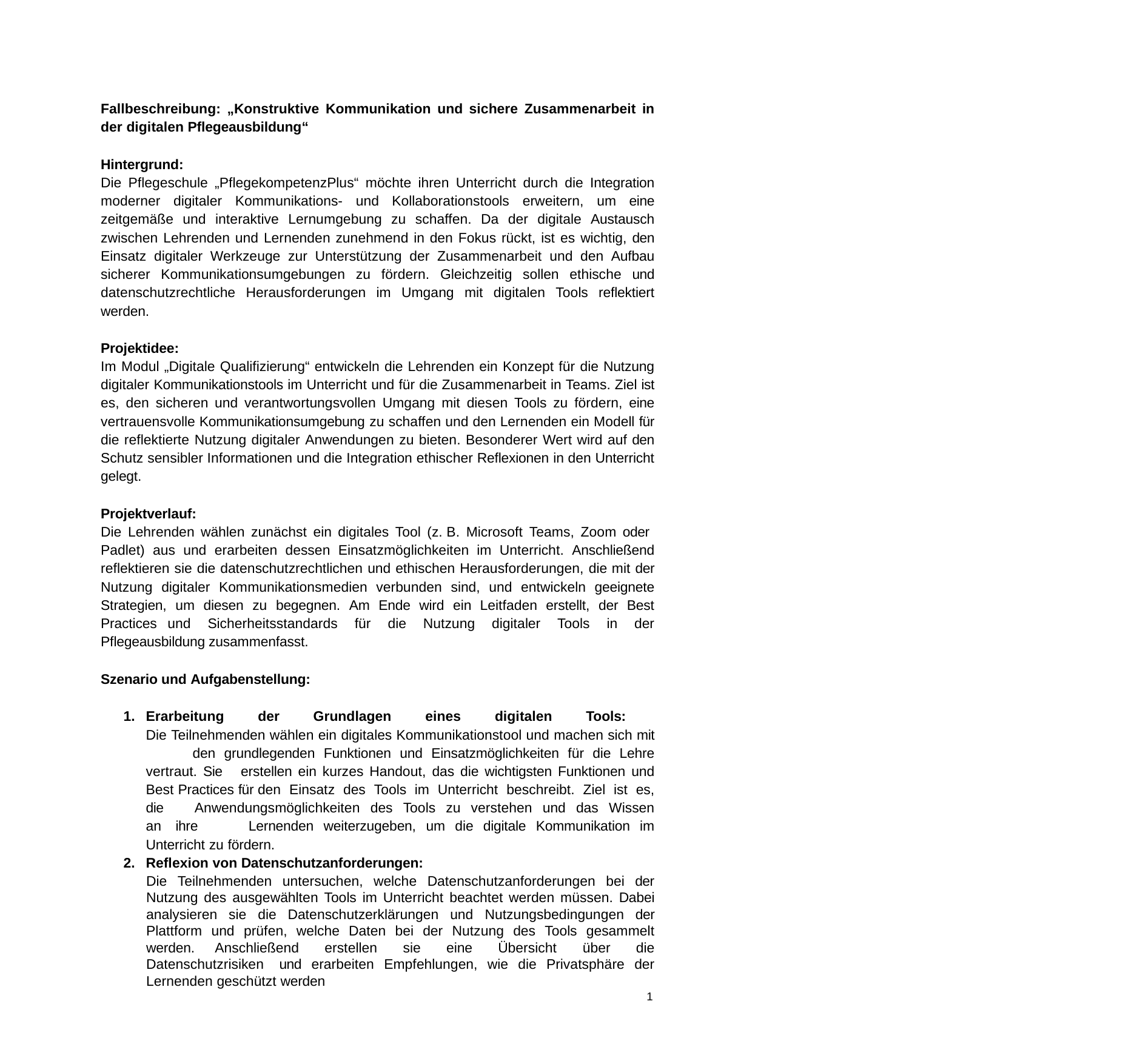

Fallbeschreibung: „Konstruktive Kommunikation und sichere Zusammenarbeit in der digitalen Pflegeausbildung“

Hintergrund:
Die Pflegeschule „PflegekompetenzPlus“ möchte ihren Unterricht durch die Integration moderner digitaler Kommunikations- und Kollaborationstools erweitern, um eine zeitgemäße und interaktive Lernumgebung zu schaffen. Da der digitale Austausch zwischen Lehrenden und Lernenden zunehmend in den Fokus rückt, ist es wichtig, den Einsatz digitaler Werkzeuge zur Unterstützung der Zusammenarbeit und den Aufbau sicherer Kommunikationsumgebungen zu fördern. Gleichzeitig sollen ethische und datenschutzrechtliche Herausforderungen im Umgang mit digitalen Tools reflektiert werden.

Projektidee:
Im Modul „Digitale Qualifizierung“ entwickeln die Lehrenden ein Konzept für die Nutzung digitaler Kommunikationstools im Unterricht und für die Zusammenarbeit in Teams. Ziel ist es, den sicheren und verantwortungsvollen Umgang mit diesen Tools zu fördern, eine vertrauensvolle Kommunikationsumgebung zu schaffen und den Lernenden ein Modell für die reflektierte Nutzung digitaler Anwendungen zu bieten. Besonderer Wert wird auf den Schutz sensibler Informationen und die Integration ethischer Reflexionen in den Unterricht gelegt.

Projektverlauf:
Die Lehrenden wählen zunächst ein digitales Tool (z. B. Microsoft Teams, Zoom oder
Padlet) aus und erarbeiten dessen Einsatzmöglichkeiten im Unterricht. Anschließend reflektieren sie die datenschutzrechtlichen und ethischen Herausforderungen, die mit der Nutzung digitaler Kommunikationsmedien verbunden sind, und entwickeln geeignete Strategien, um diesen zu begegnen. Am Ende wird ein Leitfaden erstellt, der Best Practices und Sicherheitsstandards für die Nutzung digitaler Tools in der Pflegeausbildung zusammenfasst.

Szenario und Aufgabenstellung:

Erarbeitung der Grundlagen eines digitalen Tools:
Die Teilnehmenden wählen ein digitales Kommunikationstool und machen sich mit 	den grundlegenden Funktionen und Einsatzmöglichkeiten für die Lehre vertraut. Sie 	erstellen ein kurzes Handout, das die wichtigsten Funktionen und Best Practices für den Einsatz des Tools im Unterricht beschreibt. Ziel ist es, die 	Anwendungsmöglichkeiten des Tools zu verstehen und das Wissen an ihre 	Lernenden weiterzugeben, um die digitale Kommunikation im Unterricht zu fördern.
Reflexion von Datenschutzanforderungen:
Die Teilnehmenden untersuchen, welche Datenschutzanforderungen bei der Nutzung des ausgewählten Tools im Unterricht beachtet werden müssen. Dabei analysieren sie die Datenschutzerklärungen und Nutzungsbedingungen der Plattform und prüfen, welche Daten bei der Nutzung des Tools gesammelt werden. Anschließend erstellen sie eine Übersicht über die Datenschutzrisiken und erarbeiten Empfehlungen, wie die Privatsphäre der Lernenden geschützt werden
1